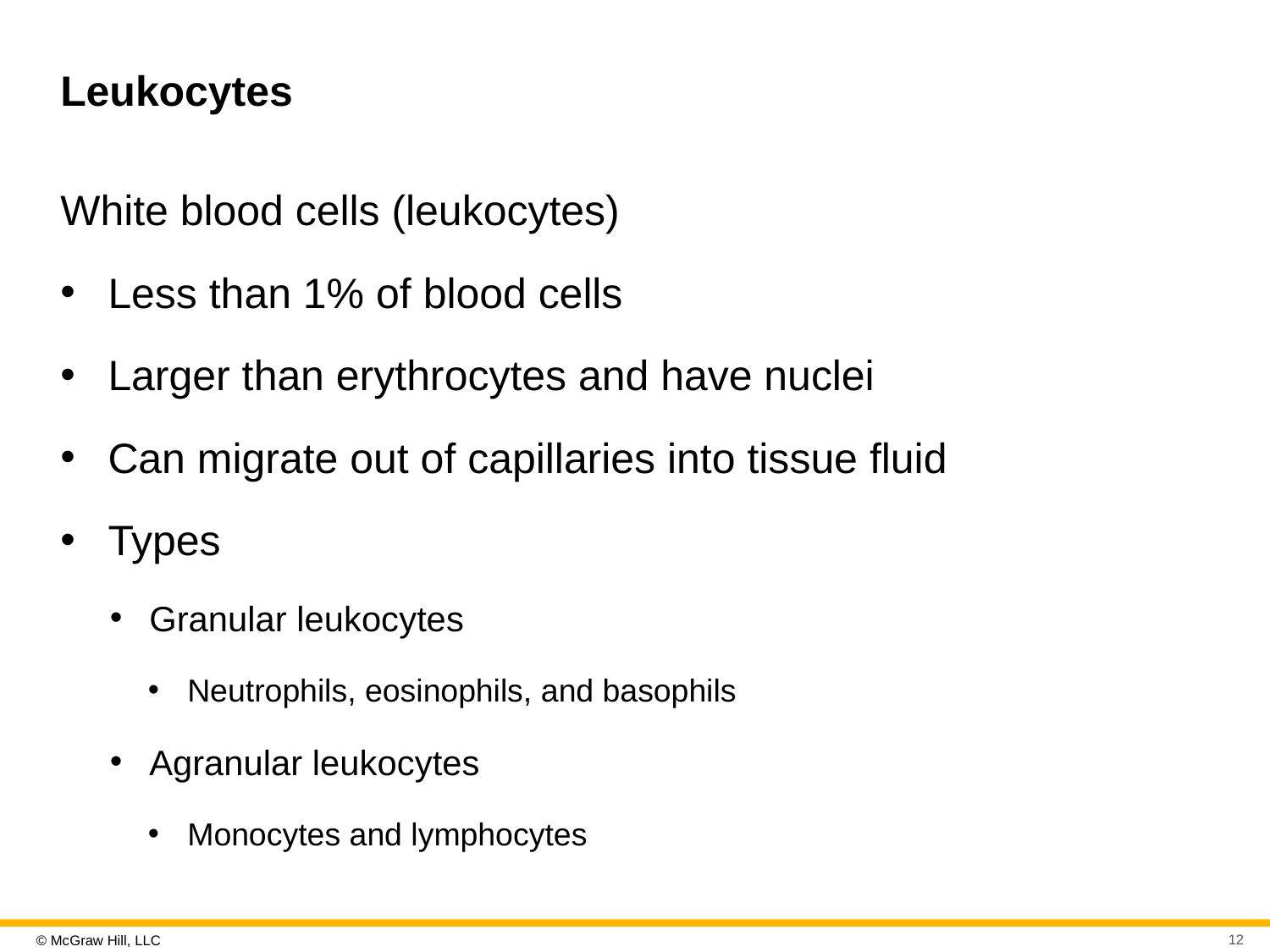

# Leukocytes
White blood cells (leukocytes)
Less than 1% of blood cells
Larger than erythrocytes and have nuclei
Can migrate out of capillaries into tissue fluid
Types
Granular leukocytes
Neutrophils, eosinophils, and basophils
Agranular leukocytes
Monocytes and lymphocytes
12